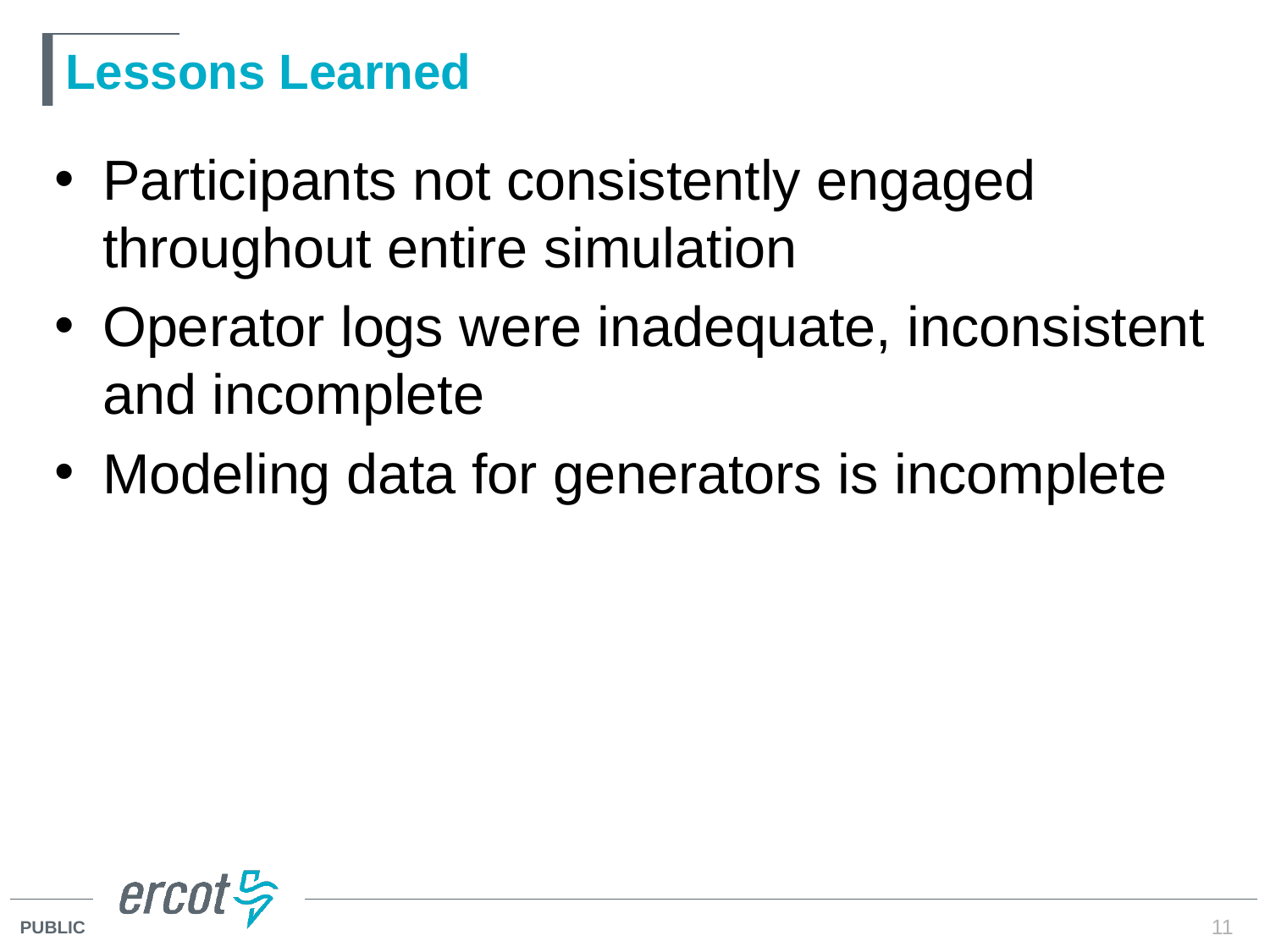

# Lessons Learned
Participants not consistently engaged throughout entire simulation
Operator logs were inadequate, inconsistent and incomplete
Modeling data for generators is incomplete
11